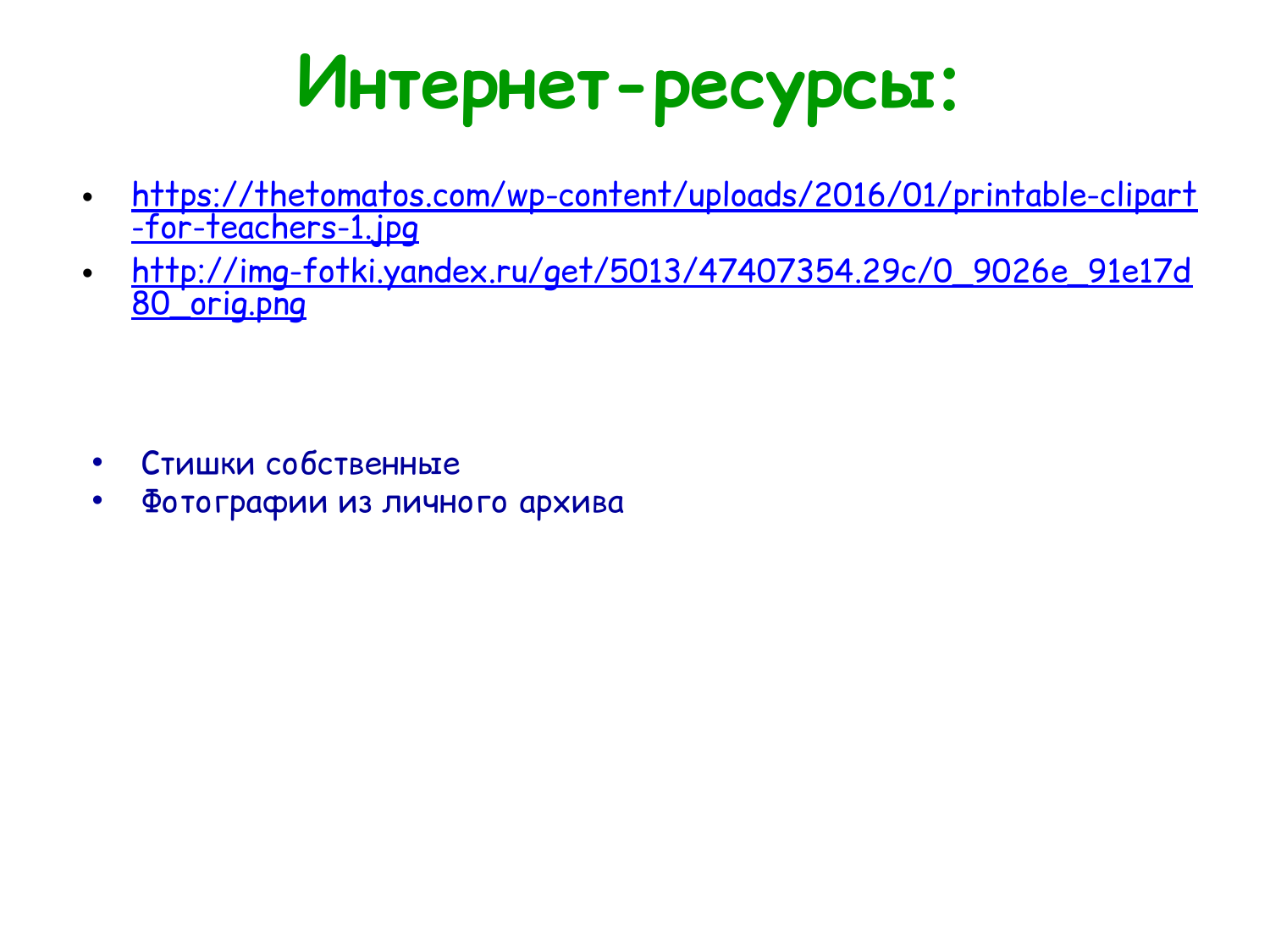

# Интернет-ресурсы:
https://thetomatos.com/wp-content/uploads/2016/01/printable-clipart-for-teachers-1.jpg
http://img-fotki.yandex.ru/get/5013/47407354.29c/0_9026e_91e17d80_orig.png

Стишки собственные
Фотографии из личного архива